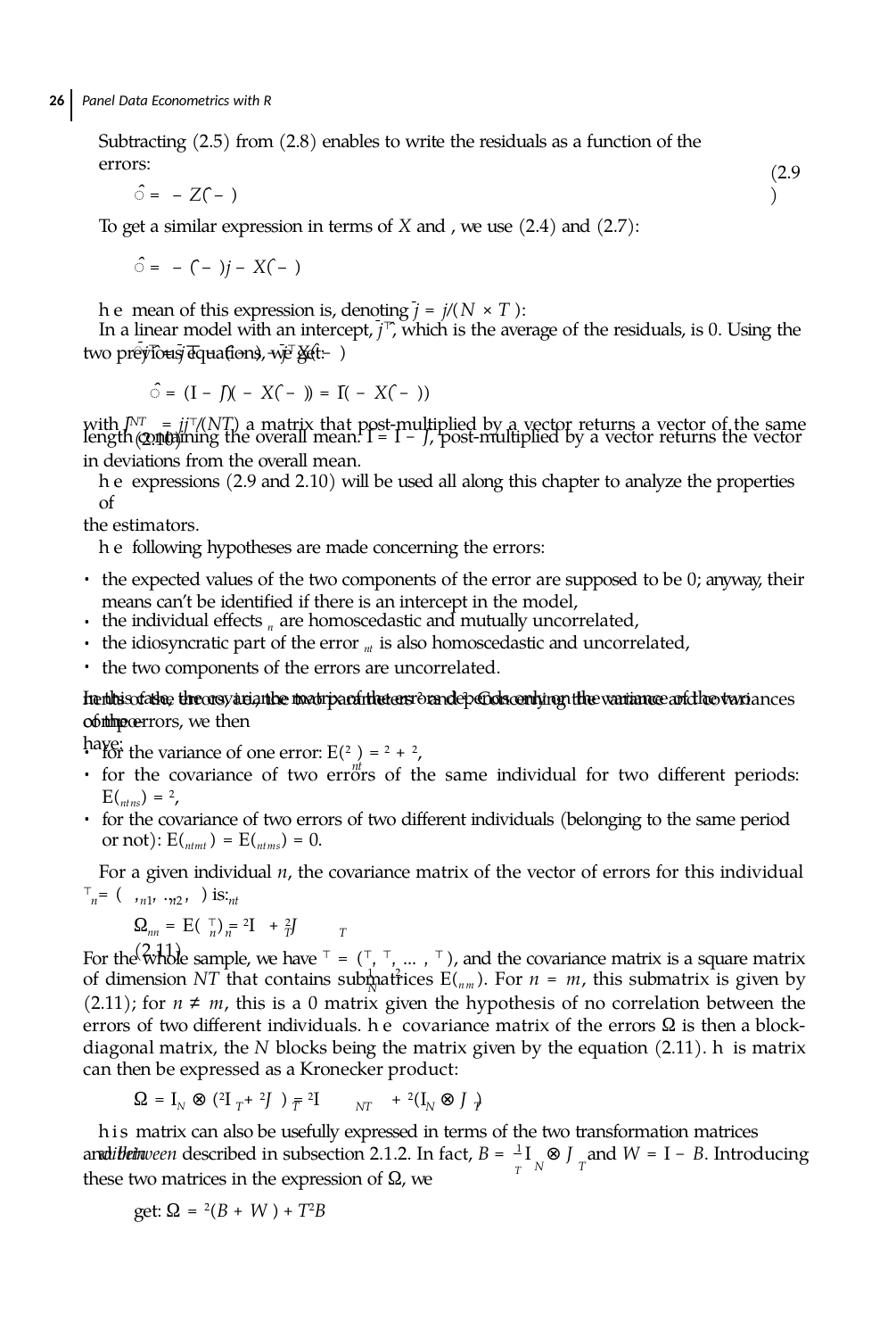

26  Panel Data Econometrics with R

Subtracting (2.5) from (2.8) enables to write the residuals as a function of the errors:
̂ =  – Z(̂ – )
To get a similar expression in terms of X and , we use (2.4) and (2.7):
̂ =  – (̂ – )j – X(̂ – )
he mean of this expression is, denoting ̄j = j∕(N × T ):
̄j⊤̂ = ̄j⊤ − (̂ − ) − ̄j⊤X(̂ − )
(2.9)
In a linear model with an intercept, ̄j⊤̂, which is the average of the residuals, is 0. Using the two previous equations, we get:
̂ = (I − J̄)( − X(̂ − )) = Ī( − X(̂ − ))	(2.10)
with J̄	= jj⊤∕(NT) a matrix that post-multiplied by a vector returns a vector of the same
NT
length containing the overall mean. Ī = I − J̄, post-multiplied by a vector returns the vector in deviations from the overall mean.
he expressions (2.9 and 2.10) will be used all along this chapter to analyze the properties of
the estimators.
he following hypotheses are made concerning the errors:
the expected values of the two components of the error are supposed to be 0; anyway, their means can’t be identiﬁed if there is an intercept in the model,
the individual effects n are homoscedastic and mutually uncorrelated,
the idiosyncratic part of the error nt is also homoscedastic and uncorrelated,
the two components of the errors are uncorrelated.
In this case, the covariance matrix of the errors depends only on the variance of the two compo-
nents of the errors, i.e., the two parameters 2 and 2. Concerning the variance and covariances

of the errors, we then have:
for the variance of one error: E(2 ) = 2 + 2,
nt
for the covariance of two errors of the same individual for two different periods:
E(ntns) = 2,

for the covariance of two errors of two different individuals (belonging to the same period or not): E(ntmt ) = E(ntms) = 0.
For a given individual n, the covariance matrix of the vector of errors for this individual
⊤ = ( , , … , ) is:
n	n1  n2	nt
Ωnn = E( ⊤) = 2I + 2J	(2.11)
n n	 T	 T
For the whole sample, we have ⊤ = (⊤, ⊤, … , ⊤ ), and the covariance matrix is a square matrix
1	2	N
of dimension NT that contains submatrices E(nm). For n = m, this submatrix is given by (2.11); for n ≠ m, this is a 0 matrix given the hypothesis of no correlation between the errors of two different individuals. he covariance matrix of the errors Ω is then a block-diagonal matrix, the N blocks being the matrix given by the equation (2.11). his matrix can then be expressed as a Kronecker product:
Ω = IN ⊗ (2I + 2J ) = 2I	+ 2(I ⊗ J )
 T	 T	 NT	  N	T
his matrix can also be usefully expressed in terms of the two transformation matrices within
and between described in subsection 2.1.2. In fact, B =  1 I  ⊗ J  and W = I − B. Introducing
T N	T
these two matrices in the expression of Ω, we get: Ω = 2(B + W ) + T2B